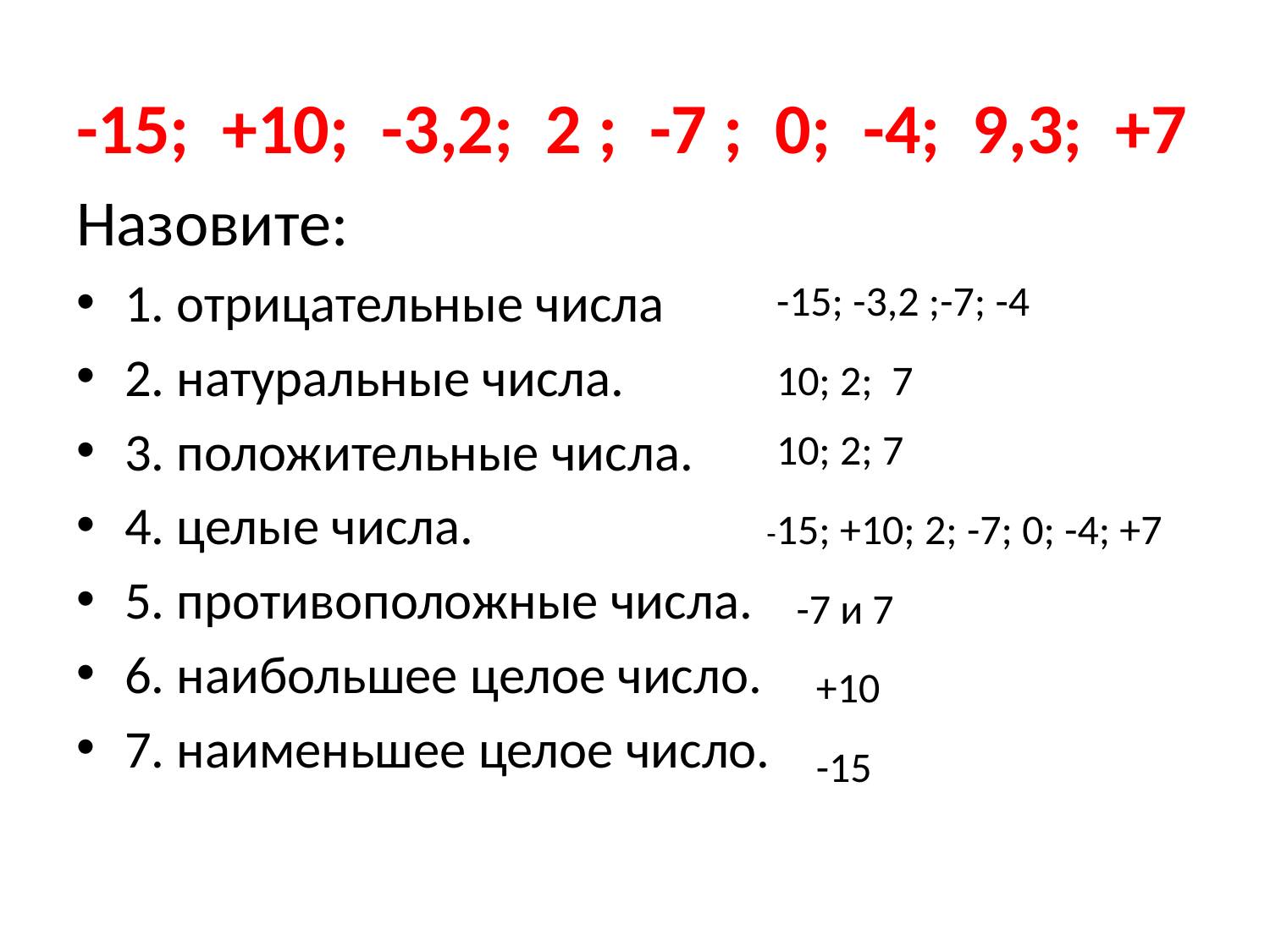

#
-15;  +10;  -3,2;  2 ;  -7 ;  0;  -4;  9,3;  +7
Назовите:
1. отрицательные числа
2. натуральные числа.
3. положительные числа.
4. целые числа.
5. противоположные числа.
6. наибольшее целое число.
7. наименьшее целое число.

-15; -3,2 ;-7; -4
10; 2;  7
10; 2; 7
-15; +10; 2; -7; 0; -4; +7
-7 и 7
+10
-15